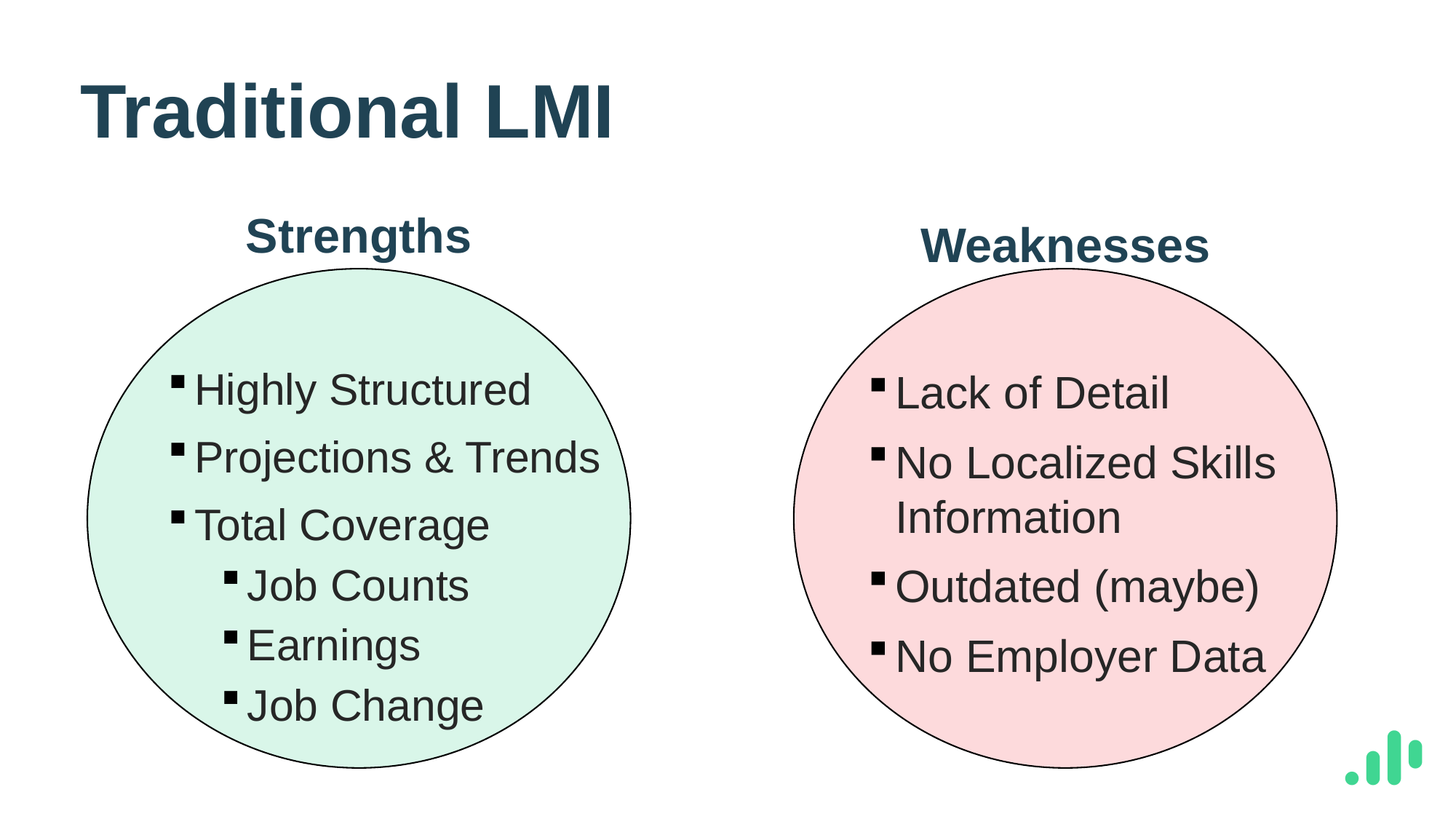

Traditional LMI
# Strengths
Weaknesses

Highly Structured
Projections & Trends
Total Coverage
Job Counts
Earnings
Job Change

Lack of Detail
No Localized Skills Information
Outdated (maybe)
No Employer Data